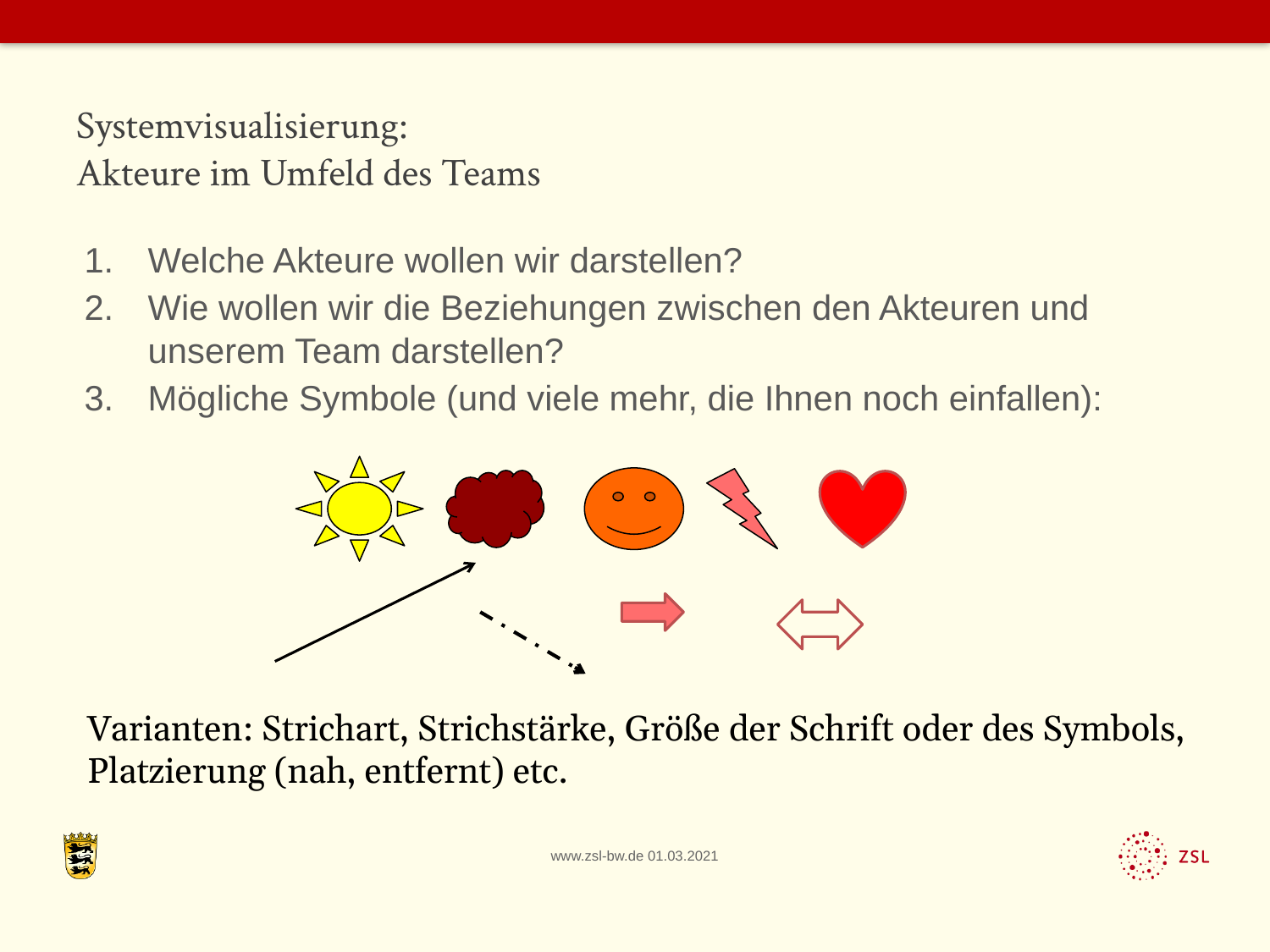

# Systemvisualisierung: Akteure im Umfeld des Teams
Welche Akteure wollen wir darstellen?
Wie wollen wir die Beziehungen zwischen den Akteuren und unserem Team darstellen?
Mögliche Symbole (und viele mehr, die Ihnen noch einfallen):

Varianten: Strichart, Strichstärke, Größe der Schrift oder des Symbols, Platzierung (nah, entfernt) etc.